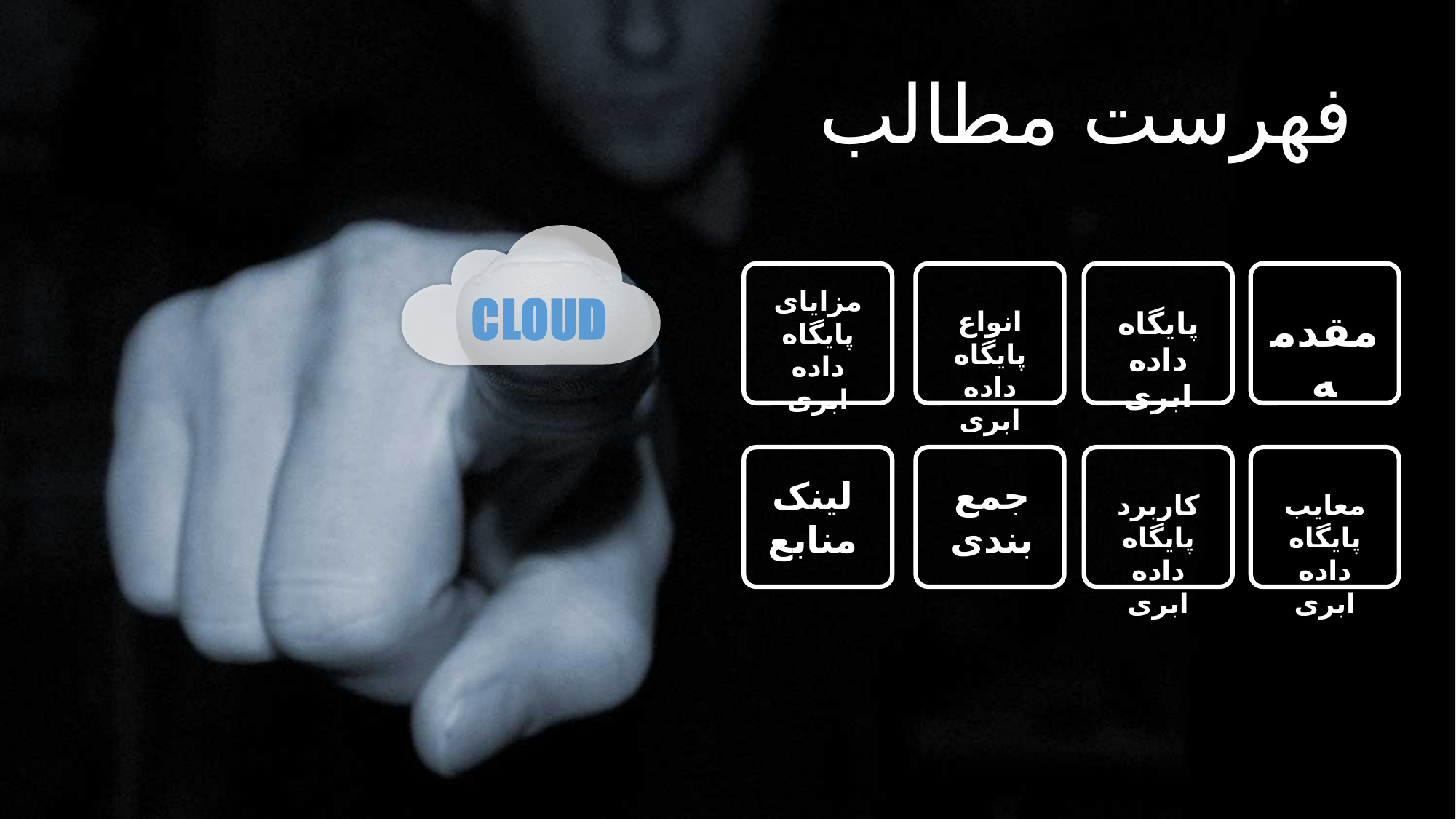

فهرست مطالب

مزایای پایگاه داده ابری

انواع پایگاه داده ابری
پایگاه داده ابری
مقدمه

لینک منابع
جمع بندی
کاربرد پایگاه داده ابری
معایب پایگاه داده ابری